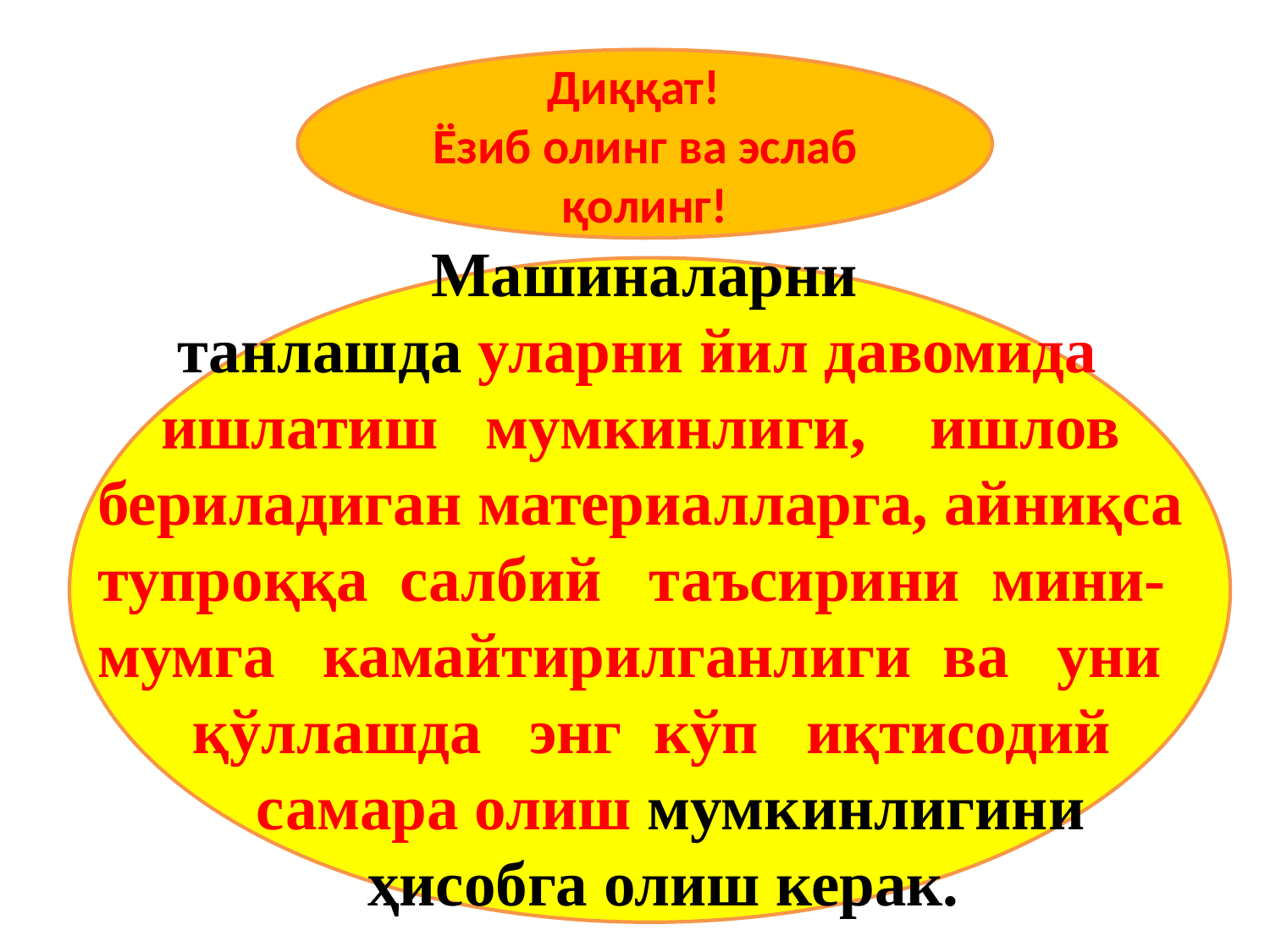

Диққат!
Ёзиб олинг ва эслаб қолинг!

                     Машиналарни
     танлашда уларни йил давомида
    ишлатиш   мумкинлиги,    ишлов бериладиган материалларга, айниқса тупроққа  салбий   таъсирини  мини-мумга   камайтирилганлиги  ва   уни
      қўллашда   энг  кўп   иқтисодий
          самара олиш мумкинлигини
                 ҳисобга олиш керак.